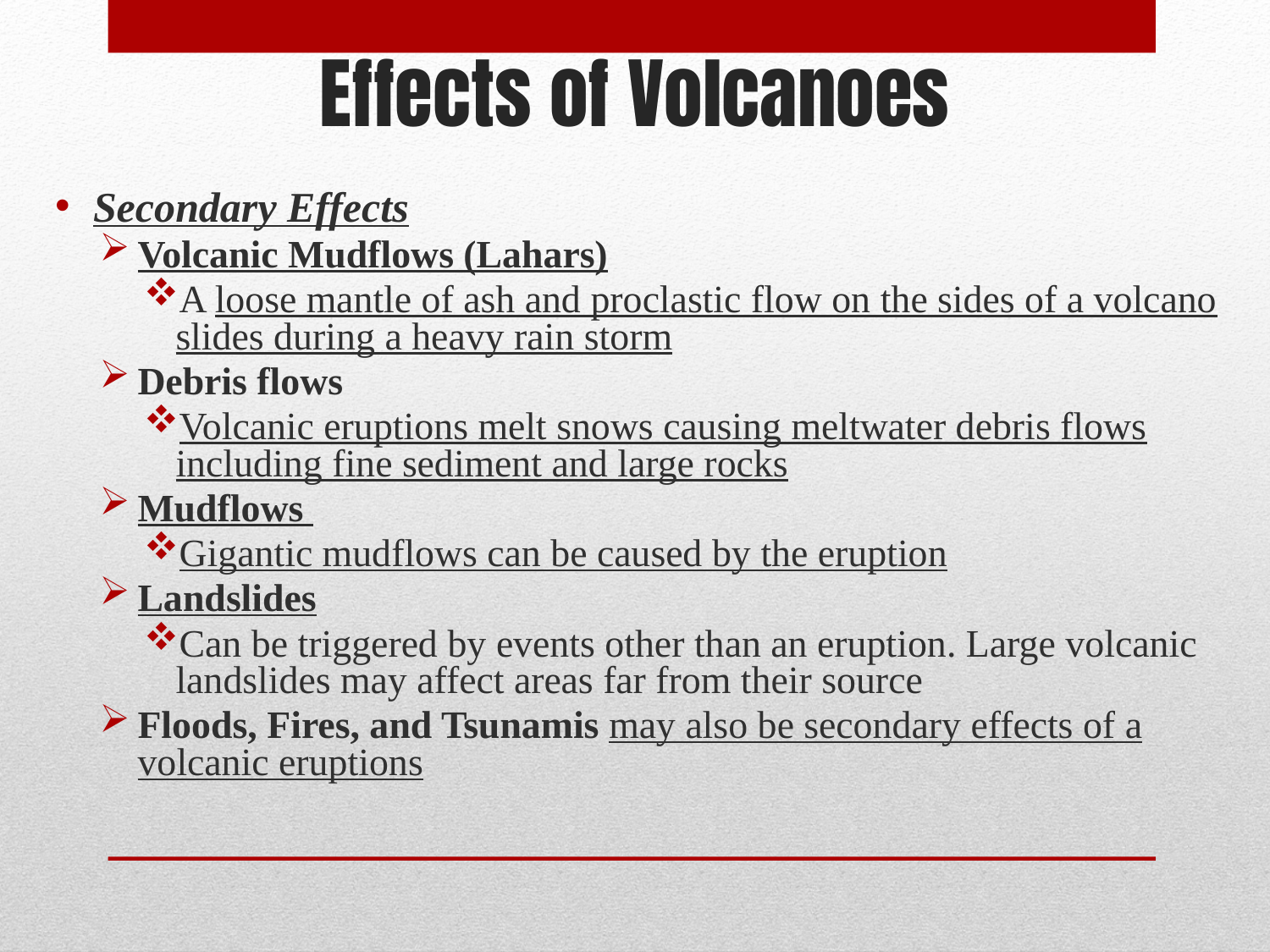

# Effects of Volcanoes
Secondary Effects
Volcanic Mudflows (Lahars)
A loose mantle of ash and proclastic flow on the sides of a volcano slides during a heavy rain storm
Debris flows
Volcanic eruptions melt snows causing meltwater debris flows including fine sediment and large rocks
Mudflows
Gigantic mudflows can be caused by the eruption
Landslides
Can be triggered by events other than an eruption. Large volcanic landslides may affect areas far from their source
Floods, Fires, and Tsunamis may also be secondary effects of a volcanic eruptions